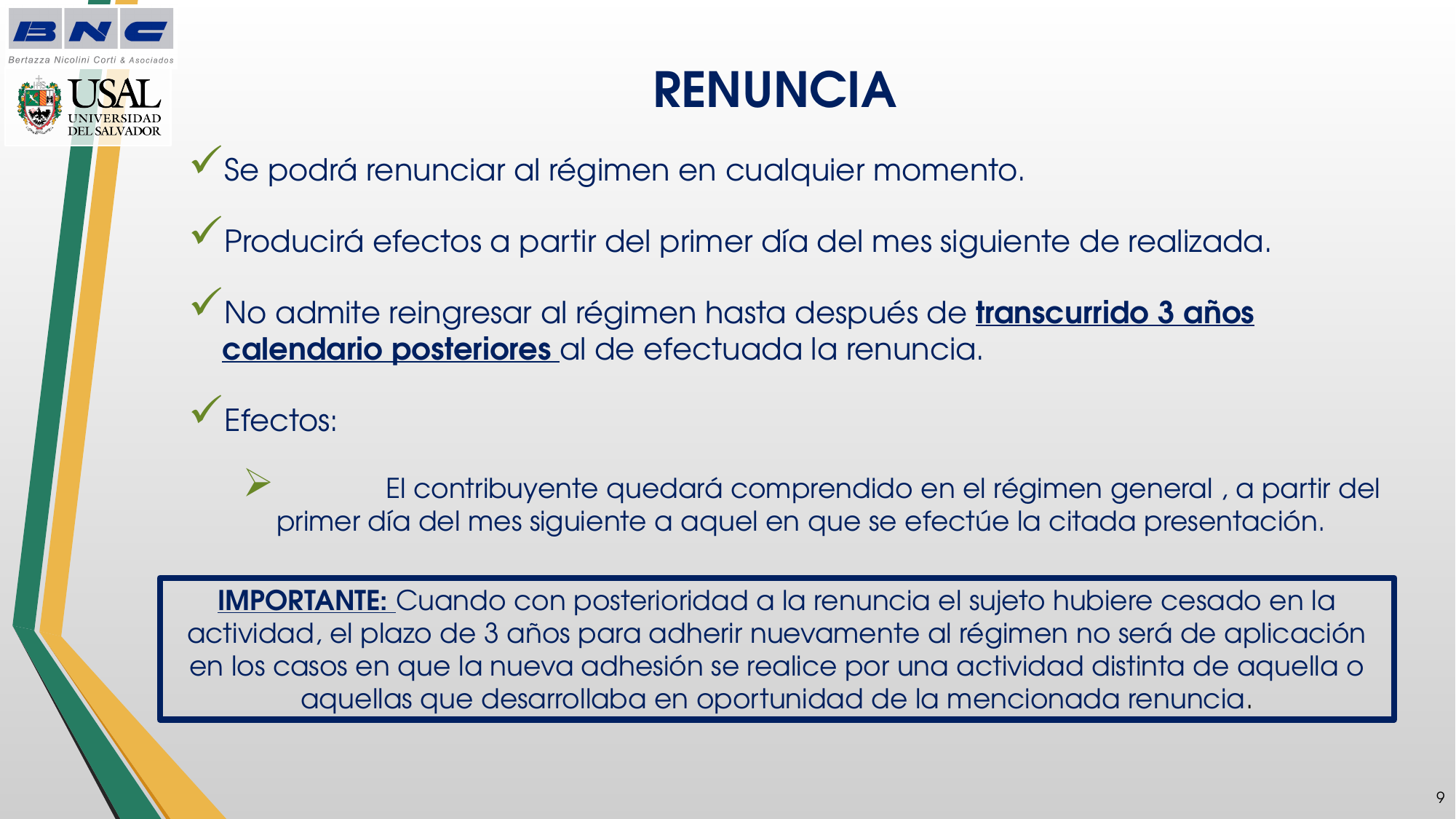

# RENUNCIA
Se podrá renunciar al régimen en cualquier momento.

Producirá efectos a partir del primer día del mes siguiente de realizada.

No admite reingresar al régimen hasta después de transcurrido 3 años calendario posteriores al de efectuada la renuncia.

Efectos:

	El contribuyente quedará comprendido en el régimen general , a partir del primer día del mes siguiente a aquel en que se efectúe la citada presentación.

IMPORTANTE: Cuando con posterioridad a la renuncia el sujeto hubiere cesado en la actividad, el plazo de 3 años para adherir nuevamente al régimen no será de aplicación en los casos en que la nueva adhesión se realice por una actividad distinta de aquella o aquellas que desarrollaba en oportunidad de la mencionada renuncia.
9